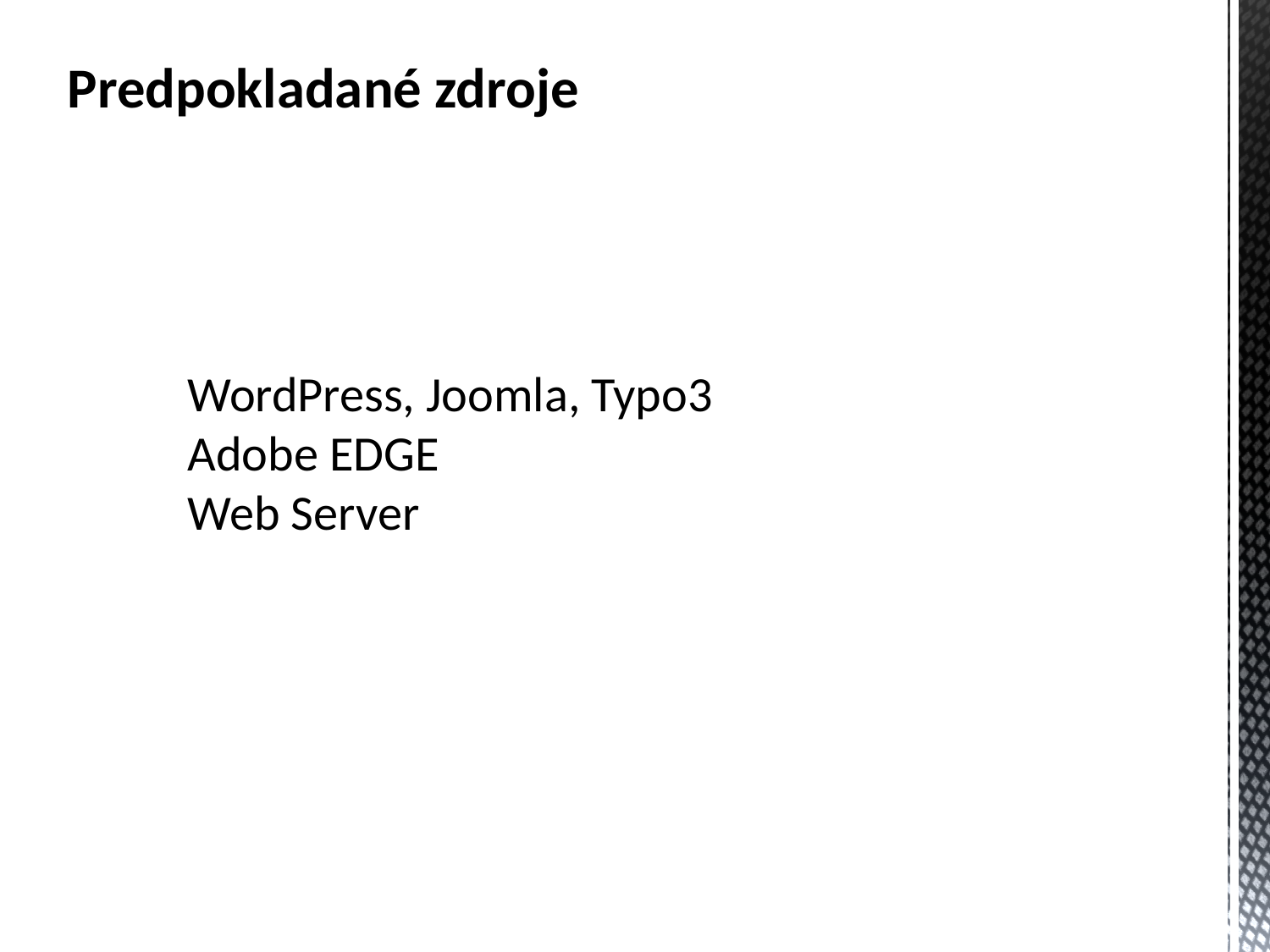

Predpokladané zdroje
# WordPress, Joomla, Typo3 Adobe EDGE Web Server